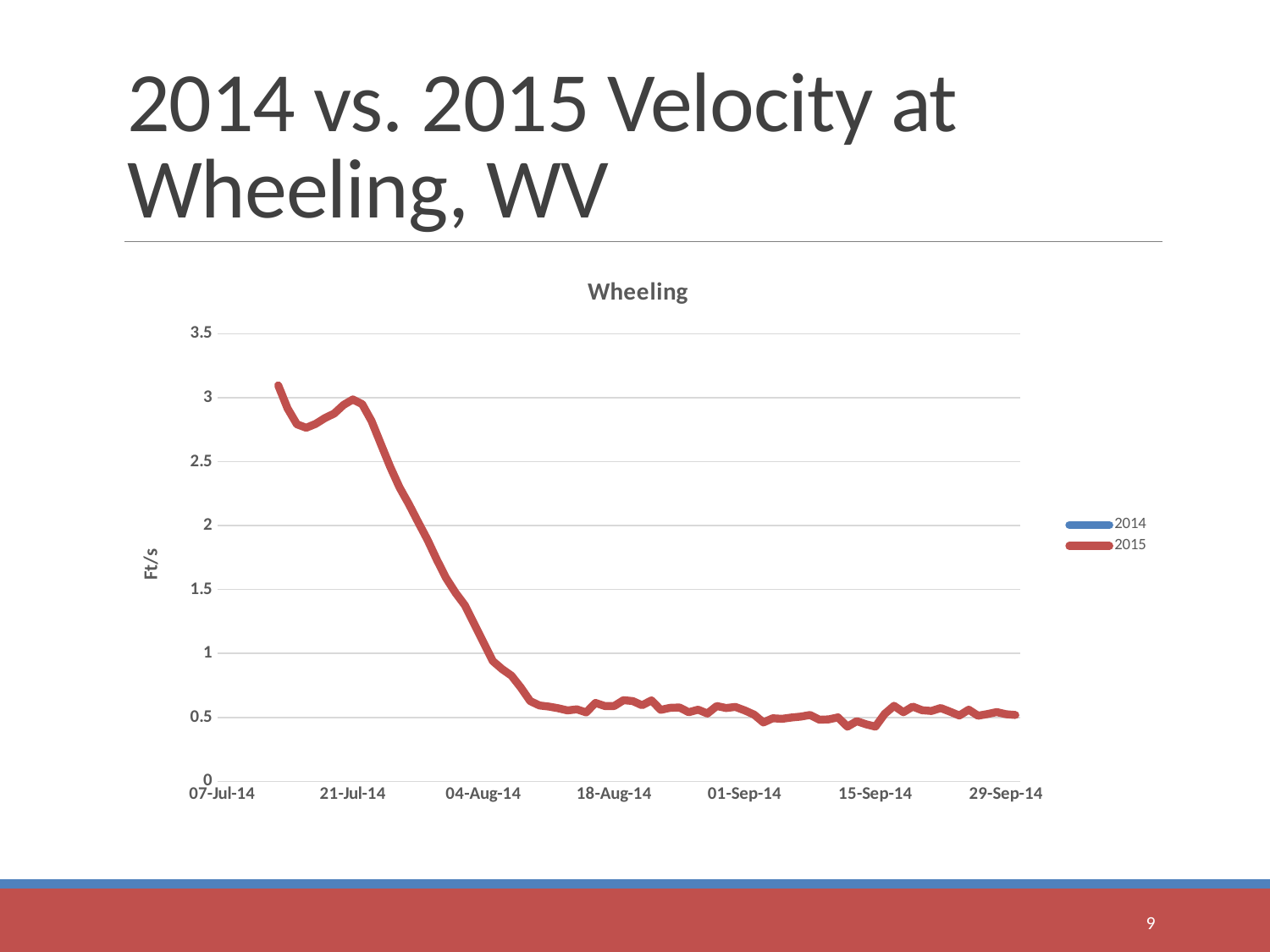

# 2014 vs. 2015 Velocity at Wheeling, WV

### Chart: Wheeling

| Category |  |  |
|---|---|---|
| 41827 | 1.7514285714285718 | None |
| 41828 | 1.6014285714285719 | None |
| 41829 | 1.45 | None |
| 41830 | 1.3542857142857145 | None |
| 41831 | 1.192857142857143 | None |
| 41832 | 1.1371428571428572 | None |
| 41833 | 1.0871428571428572 | 3.0971428571428574 |
| 41834 | 1.1757142857142855 | 2.9171428571428577 |
| 41835 | 1.1914285714285717 | 2.792857142857143 |
| 41836 | 1.27 | 2.7657142857142865 |
| 41837 | 1.35 | 2.795714285714286 |
| 41838 | 1.4585714285714286 | 2.841428571428571 |
| 41839 | 1.5142857142857147 | 2.8771428571428572 |
| 41840 | 1.5914285714285716 | 2.9442857142857144 |
| 41841 | 1.587142857142857 | 2.9871428571428575 |
| 41842 | 1.577142857142857 | 2.9499999999999997 |
| 41843 | 1.5400000000000003 | 2.8185714285714285 |
| 41844 | 1.4614285714285713 | 2.6385714285714292 |
| 41845 | 1.3242857142857145 | 2.46 |
| 41846 | 1.2371428571428567 | 2.298571428571429 |
| 41847 | 1.2271428571428569 | 2.168571428571429 |
| 41848 | 1.1942857142857146 | 2.0271428571428576 |
| 41849 | 1.3028571428571427 | 1.8885714285714292 |
| 41850 | 1.3457142857142854 | 1.7328571428571429 |
| 41851 | 1.4 | 1.5885714285714285 |
| 41852 | 1.4885714285714287 | 1.4742857142857142 |
| 41853 | 1.4642857142857144 | 1.377142857142857 |
| 41854 | 1.437142857142857 | 1.2314285714285713 |
| 41855 | 1.517142857142857 | 1.0857142857142856 |
| 41856 | 1.4871428571428569 | 0.9400000000000002 |
| 41857 | 1.4785714285714282 | 0.8771428571428572 |
| 41858 | 1.4557142857142853 | 0.8257142857142856 |
| 41859 | 1.4757142857142855 | 0.7328571428571429 |
| 41860 | 1.542857142857143 | 0.6271428571428572 |
| 41861 | 1.5285714285714287 | 0.5928571428571425 |
| 41862 | 1.427142857142857 | 0.5842857142857143 |
| 41863 | 1.3128571428571427 | 0.5714285714285716 |
| 41864 | 1.3671428571428572 | 0.5542857142857144 |
| 41865 | 1.4471428571428568 | 0.5628571428571428 |
| 41866 | 1.5485714285714283 | 0.5385714285714286 |
| 41867 | 1.622857142857143 | 0.6128571428571429 |
| 41868 | 1.73 | 0.5885714285714284 |
| 41869 | 1.8157142857142856 | 0.5885714285714285 |
| 41870 | 1.8628571428571432 | 0.6342857142857143 |
| 41871 | 1.7342857142857144 | 0.6271428571428572 |
| 41872 | 1.7499999999999996 | 0.5942857142857143 |
| 41873 | 1.6657142857142855 | 0.6328571428571428 |
| 41874 | 1.6171428571428572 | 0.5585714285714286 |
| 41875 | 1.652857142857143 | 0.5742857142857143 |
| 41876 | 1.6542857142857148 | 0.5771428571428573 |
| 41877 | 1.6857142857142855 | 0.5399999999999999 |
| 41878 | 1.727142857142857 | 0.5599999999999999 |
| 41879 | 1.5971428571428574 | 0.5299999999999999 |
| 41880 | 1.521428571428572 | 0.5885714285714285 |
| 41881 | 1.4 | 0.5728571428571427 |
| 41882 | 1.2742857142857145 | 0.5814285714285716 |
| 41883 | 1.172857142857143 | 0.5542857142857144 |
| 41884 | 1.0457142857142854 | 0.5214285714285715 |
| 41885 | 0.9700000000000001 | 0.46 |
| 41886 | 1.03 | 0.4928571428571429 |
| 41887 | 1.0057142857142856 | 0.48857142857142855 |
| 41888 | 1.0385714285714285 | 0.4985714285714286 |
| 41889 | 1.0185714285714285 | 0.5057142857142856 |
| 41890 | 1.0414285714285716 | 0.5185714285714286 |
| 41891 | 1.0742857142857145 | 0.48142857142857143 |
| 41892 | 1.1014285714285719 | 0.4842857142857143 |
| 41893 | 0.9828571428571429 | 0.5 |
| 41894 | 0.9842857142857143 | 0.42714285714285727 |
| 41895 | 0.9914285714285714 | 0.4700000000000001 |
| 41896 | 0.9542857142857145 | 0.44571428571428584 |
| 41897 | 0.9500000000000002 | 0.4271428571428573 |
| 41898 | 0.9085714285714287 | 0.5271428571428572 |
| 41899 | 0.8942857142857142 | 0.59 |
| 41900 | 0.8771428571428572 | 0.54 |
| 41901 | 0.8557142857142855 | 0.5842857142857143 |
| 41902 | 0.8014285714285716 | 0.5557142857142856 |
| 41903 | 0.8200000000000001 | 0.5499999999999999 |
| 41904 | 0.7442857142857144 | 0.5728571428571427 |
| 41905 | 0.7557142857142857 | 0.5442857142857144 |
| 41906 | 0.7414285714285717 | 0.5142857142857143 |
| 41907 | 0.6971428571428573 | 0.56 |
| 41908 | 0.6657142857142857 | 0.5128571428571428 |
| 41909 | 0.6757142857142856 | 0.5257142857142857 |
| 41910 | 0.5914285714285715 | 0.5414285714285717 |
| 41911 | 0.6128571428571429 | 0.5242857142857142 |
| 41912 | 0.6014285714285716 | 0.5185714285714287 |
9